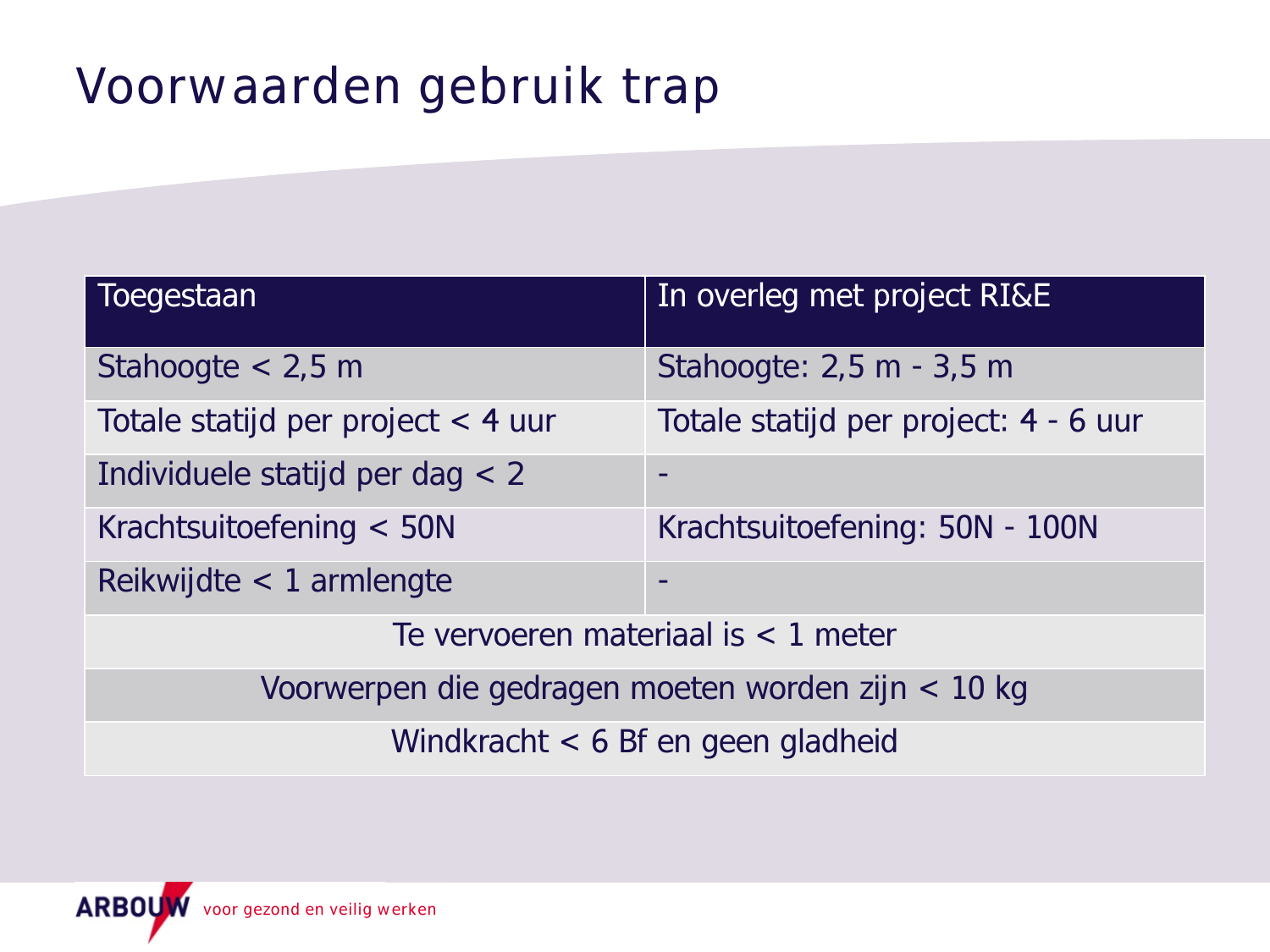

# Voorwaarden gebruik trap

| Toegestaan | In overleg met project RI&E |
| --- | --- |
| Stahoogte < 2,5 m | Stahoogte: 2,5 m - 3,5 m |
| Totale statijd per project < 4 uur | Totale statijd per project: 4 - 6 uur |
| Individuele statijd per dag < 2 | - |
| Krachtsuitoefening < 50N | Krachtsuitoefening: 50N - 100N |
| Reikwijdte < 1 armlengte | - |
| Te vervoeren materiaal is < 1 meter |  |
| Voorwerpen die gedragen moeten worden zijn < 10 kg |  |
| Windkracht < 6 Bf en geen gladheid |  |